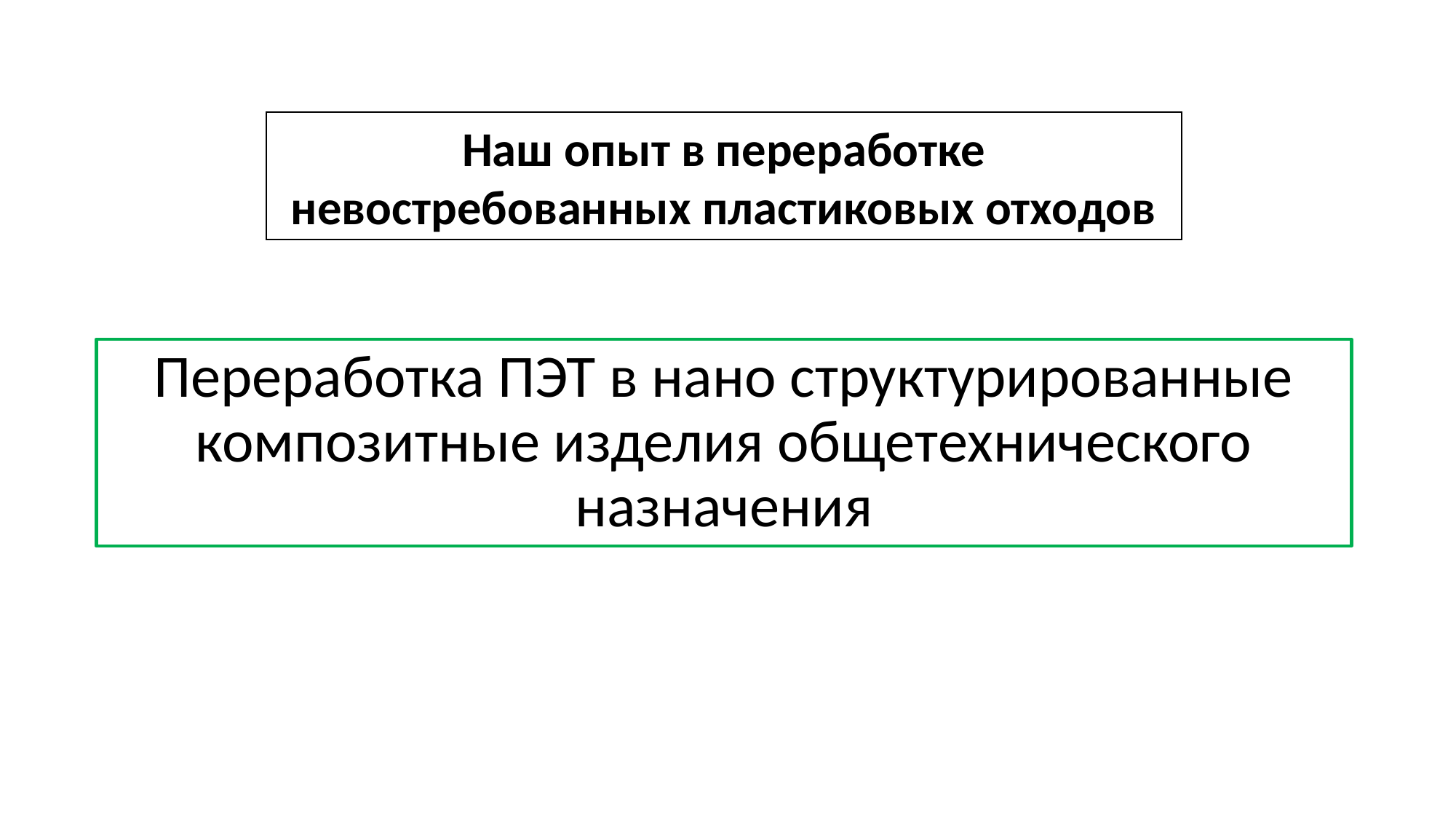

Наш опыт в переработке невостребованных пластиковых отходов
# Переработка ПЭТ в нано структурированные композитные изделия общетехнического назначения